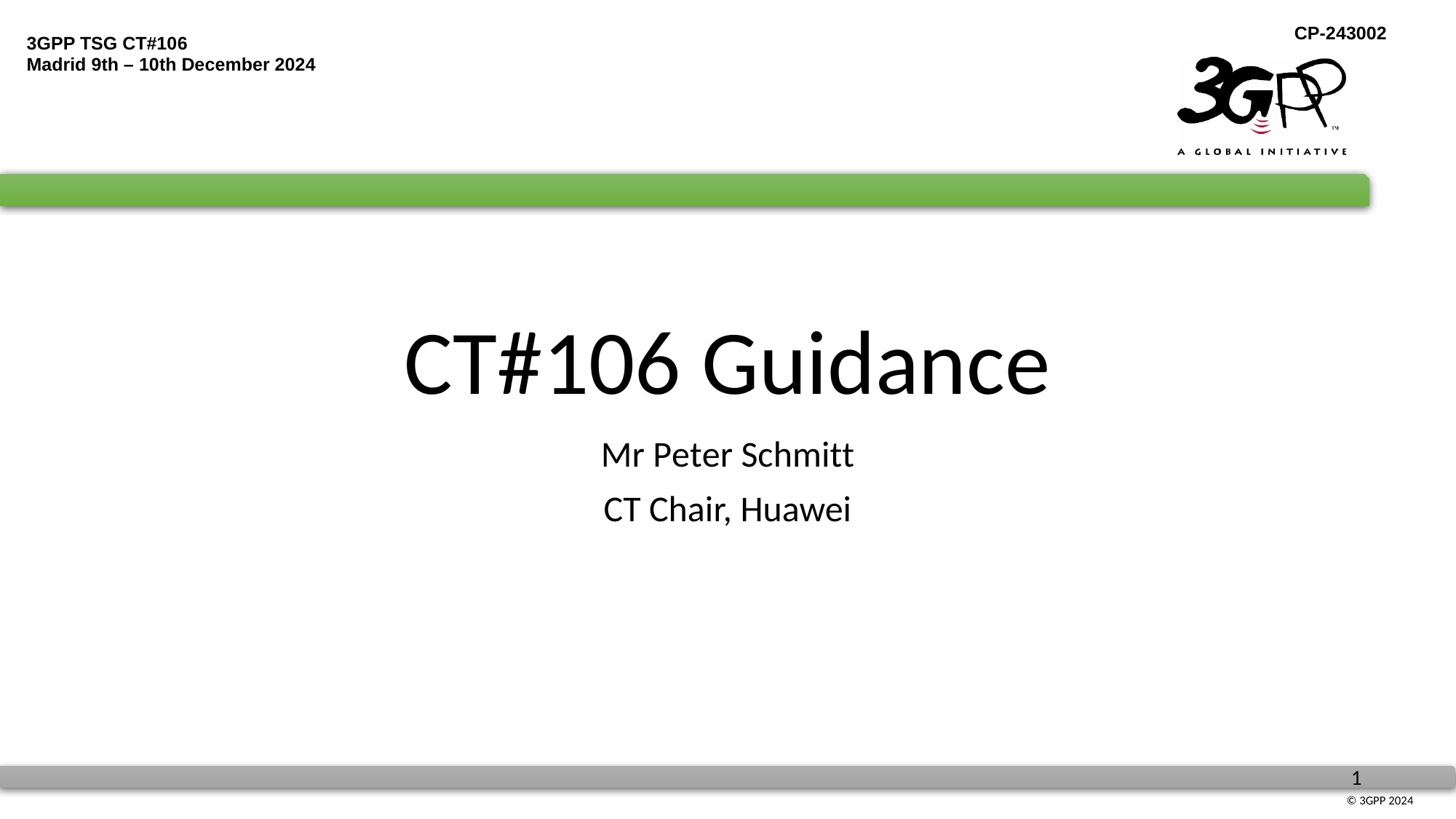

# CT#106 Guidance
Mr Peter Schmitt
CT Chair, Huawei